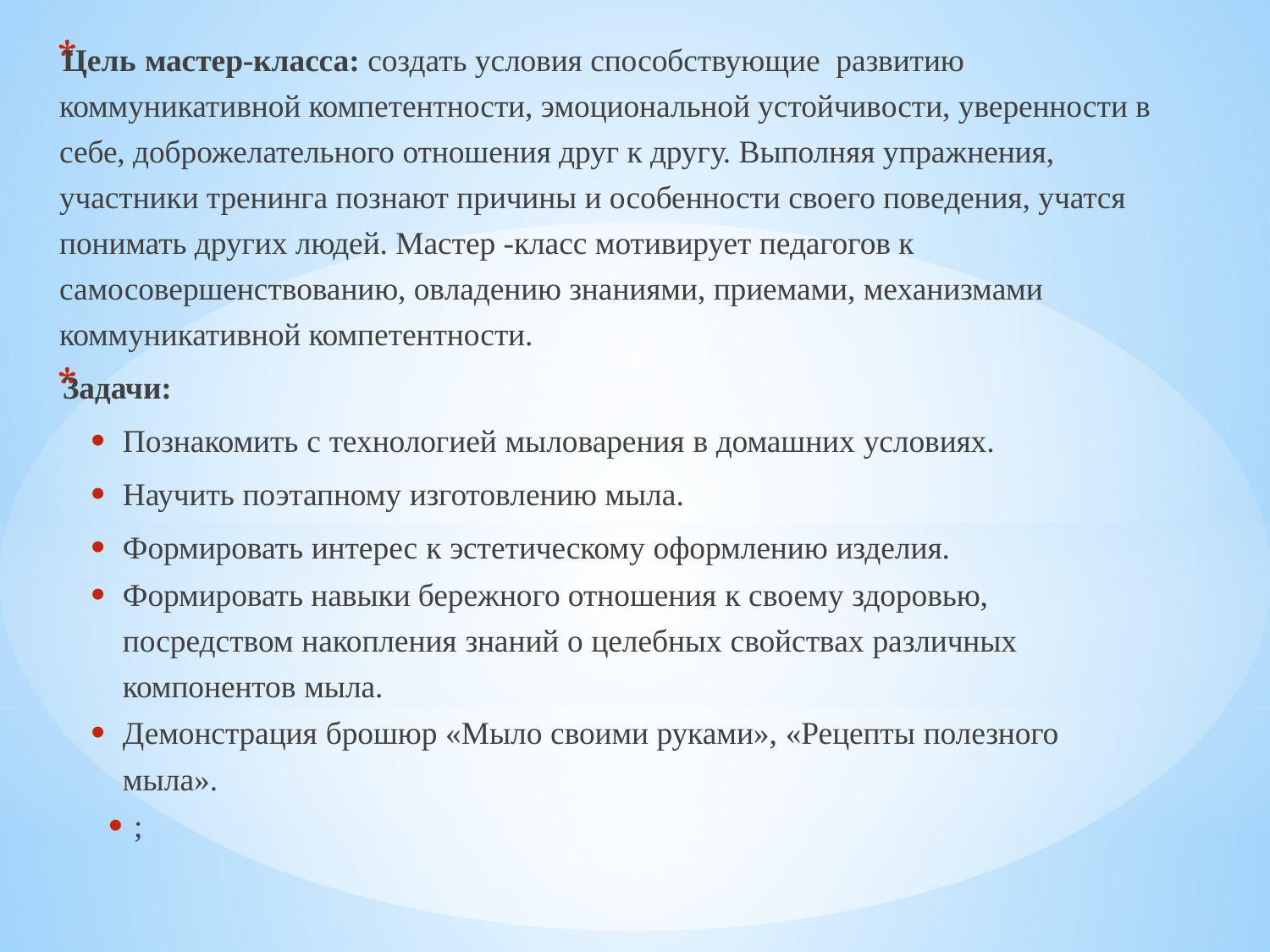

Цель мастер-класса: создать условия способствующие  развитию коммуникативной компетентности, эмоциональной устойчивости, уверенности в себе, доброжелательного отношения друг к другу. Выполняя упражнения, участники тренинга познают причины и особенности своего поведения, учатся понимать других людей. Мастер -класс мотивирует педагогов к самосовершенствованию, овладению знаниями, приемами, механизмами коммуникативной компетентности.
Задачи:
Познакомить с технологией мыловарения в домашних условиях.
Научить поэтапному изготовлению мыла.
Формировать интерес к эстетическому оформлению изделия.
Формировать навыки бережного отношения к своему здоровью,  посредством накопления знаний о целебных свойствах различных  компонентов мыла.
Демонстрация брошюр «Мыло своими руками», «Рецепты полезного  мыла».
;

#